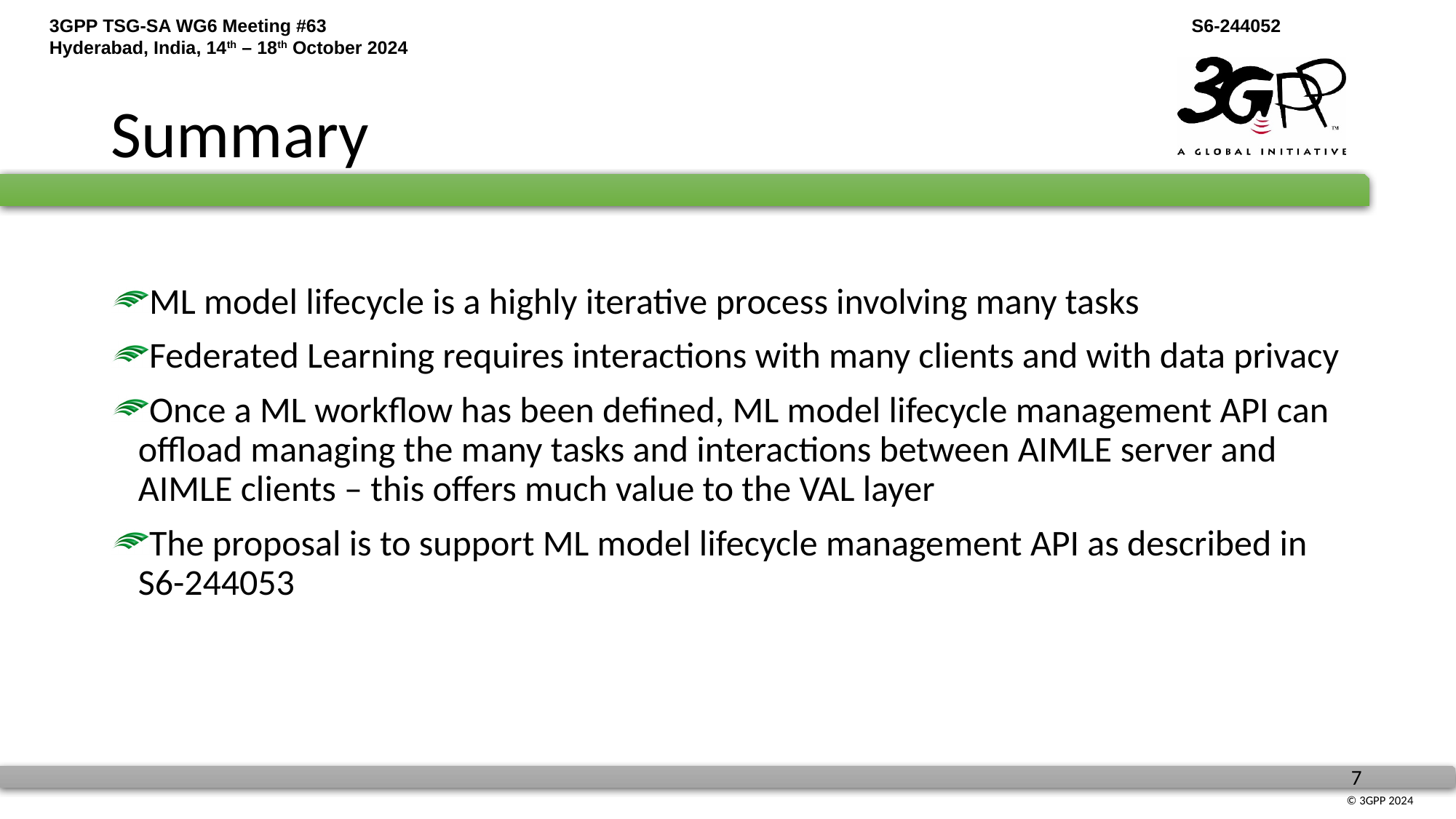

# Summary

ML model lifecycle is a highly iterative process involving many tasks
Federated Learning requires interactions with many clients and with data privacy
Once a ML workflow has been defined, ML model lifecycle management API can offload managing the many tasks and interactions between AIMLE server and AIMLE clients – this offers much value to the VAL layer
The proposal is to support ML model lifecycle management API as described in S6-244053